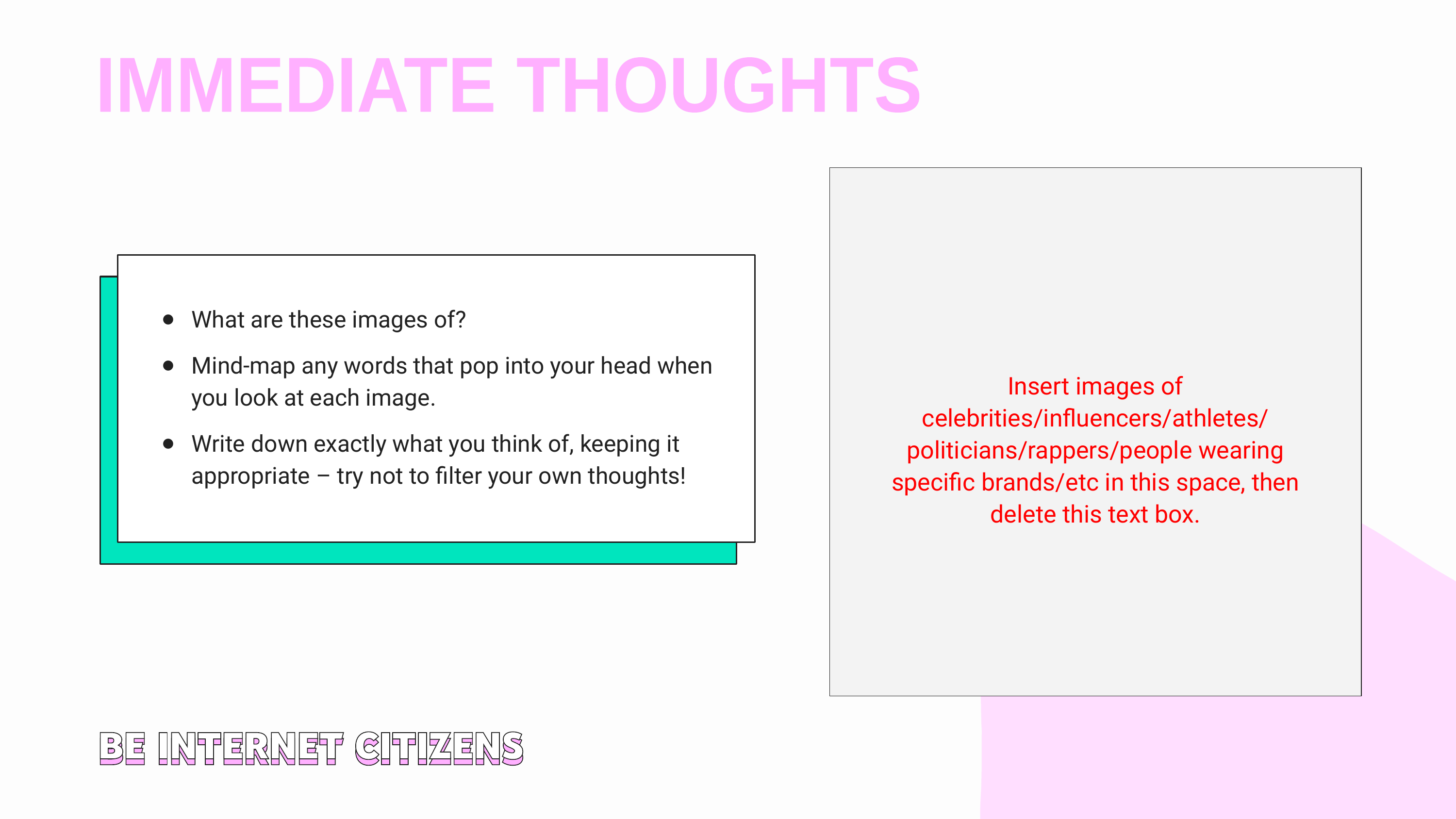

IMMEDIATE THOUGHTS

What are these images of?
Mind-map any words that pop into your head when you look at each image.
Write down exactly what you think of, keeping it appropriate – try not to filter your own thoughts!
Insert images of celebrities/influencers/athletes/ politicians/rappers/people wearing specific brands/etc in this space, then delete this text box.